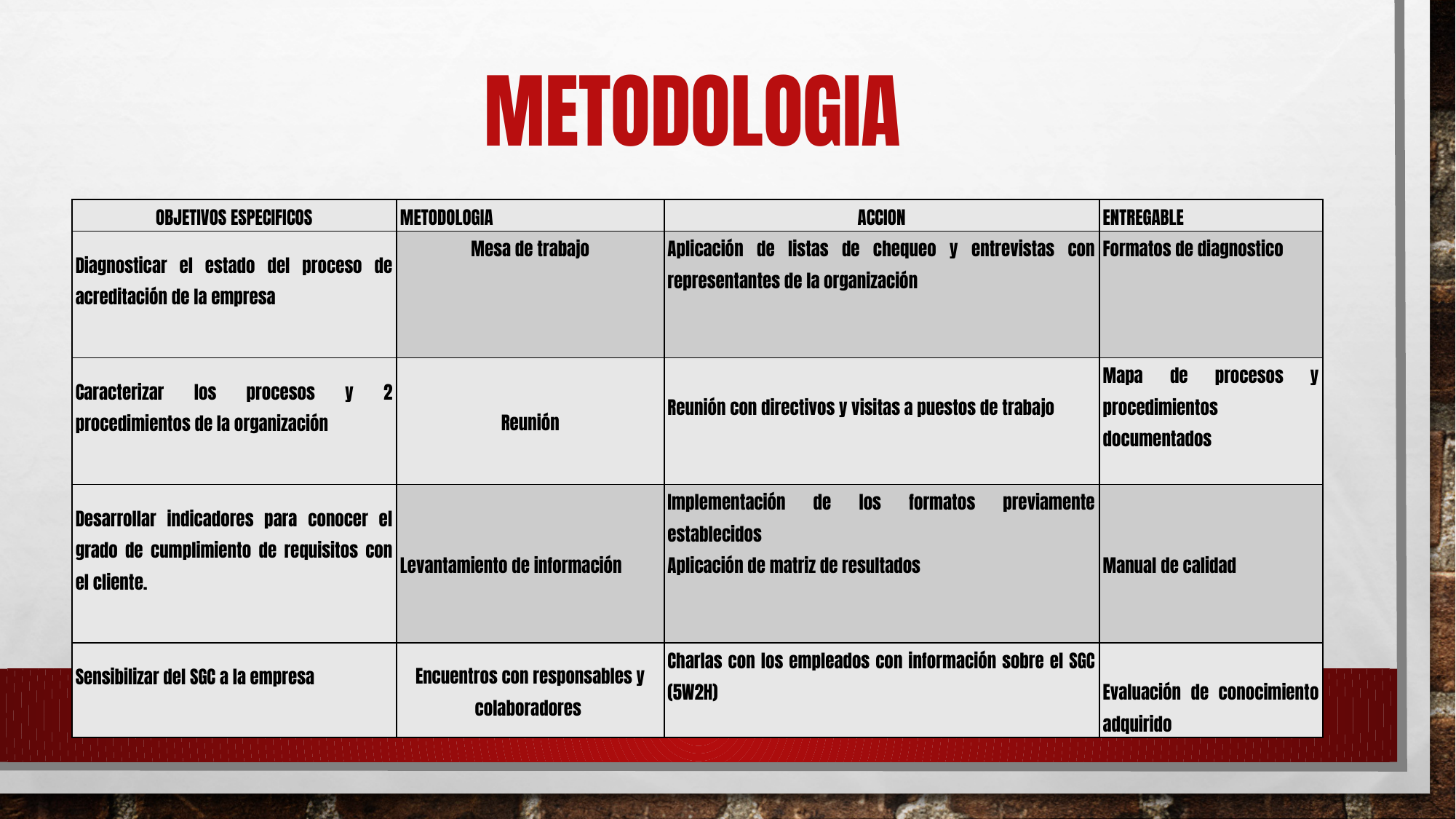

# METODOLOGIA
| OBJETIVOS ESPECIFICOS | METODOLOGIA | ACCION | ENTREGABLE |
| --- | --- | --- | --- |
| Diagnosticar el estado del proceso de acreditación de la empresa | Mesa de trabajo | Aplicación de listas de chequeo y entrevistas con representantes de la organización | Formatos de diagnostico |
| Caracterizar los procesos y 2 procedimientos de la organización | Reunión | Reunión con directivos y visitas a puestos de trabajo | Mapa de procesos y procedimientos documentados |
| Desarrollar indicadores para conocer el grado de cumplimiento de requisitos con el cliente. | Levantamiento de información | Implementación de los formatos previamente establecidos Aplicación de matriz de resultados | Manual de calidad |
| Sensibilizar del SGC a la empresa | Encuentros con responsables y colaboradores | Charlas con los empleados con información sobre el SGC (5W2H) | Evaluación de conocimiento adquirido |